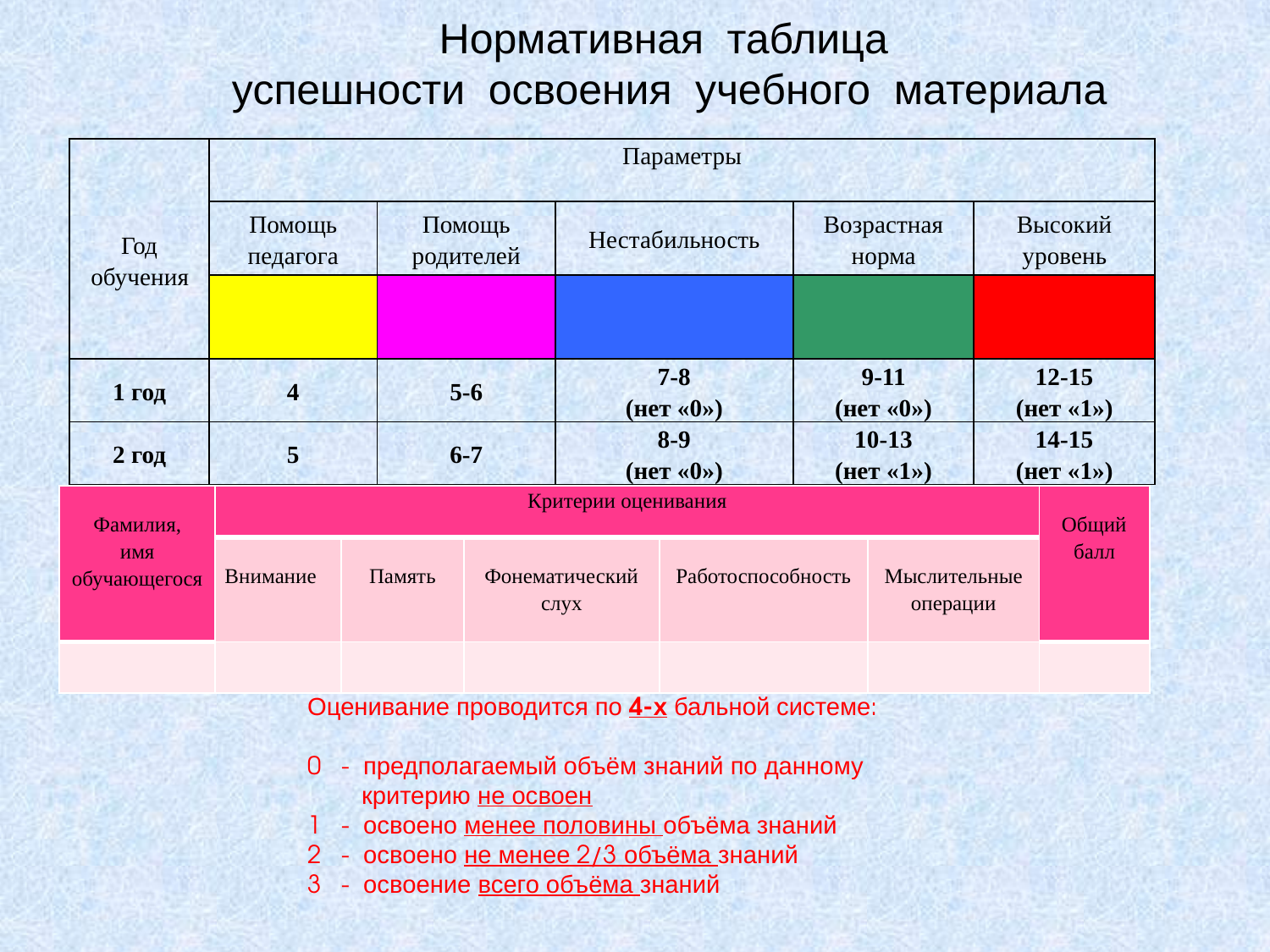

# Нормативная  таблица успешности  освоения  учебного  материала
| Год обучения | Параметры |  |  |  |  |
| --- | --- | --- | --- | --- | --- |
|  | Помощь педагога | Помощь родителей | Нестабильность | Возрастная норма | Высокий уровень |
|  |  |  |  |  |  |
| 1 год | 4 | 5-6 | 7-8 (нет «0») | 9-11 (нет «0») | 12-15 (нет «1») |
| 2 год | 5 | 6-7 | 8-9 (нет «0») | 10-13 (нет «1») | 14-15 (нет «1») |
| Фамилия, имя обучающегося | Критерии оценивания |  |  |  |  | Общий балл |
| --- | --- | --- | --- | --- | --- | --- |
|  | Внимание | Память | Фонематический слух | Работоспособность | Мыслительные операции |  |
|  |  |  |  |  |  |  |
Оценивание проводится по 4-х бальной системе:

0   -  предполагаемый объём знаний по данному
        критерию не освоен
1   -  освоено менее половины объёма знаний
2   -  освоено не менее 2/3 объёма знаний
3   -  освоение всего объёма знаний